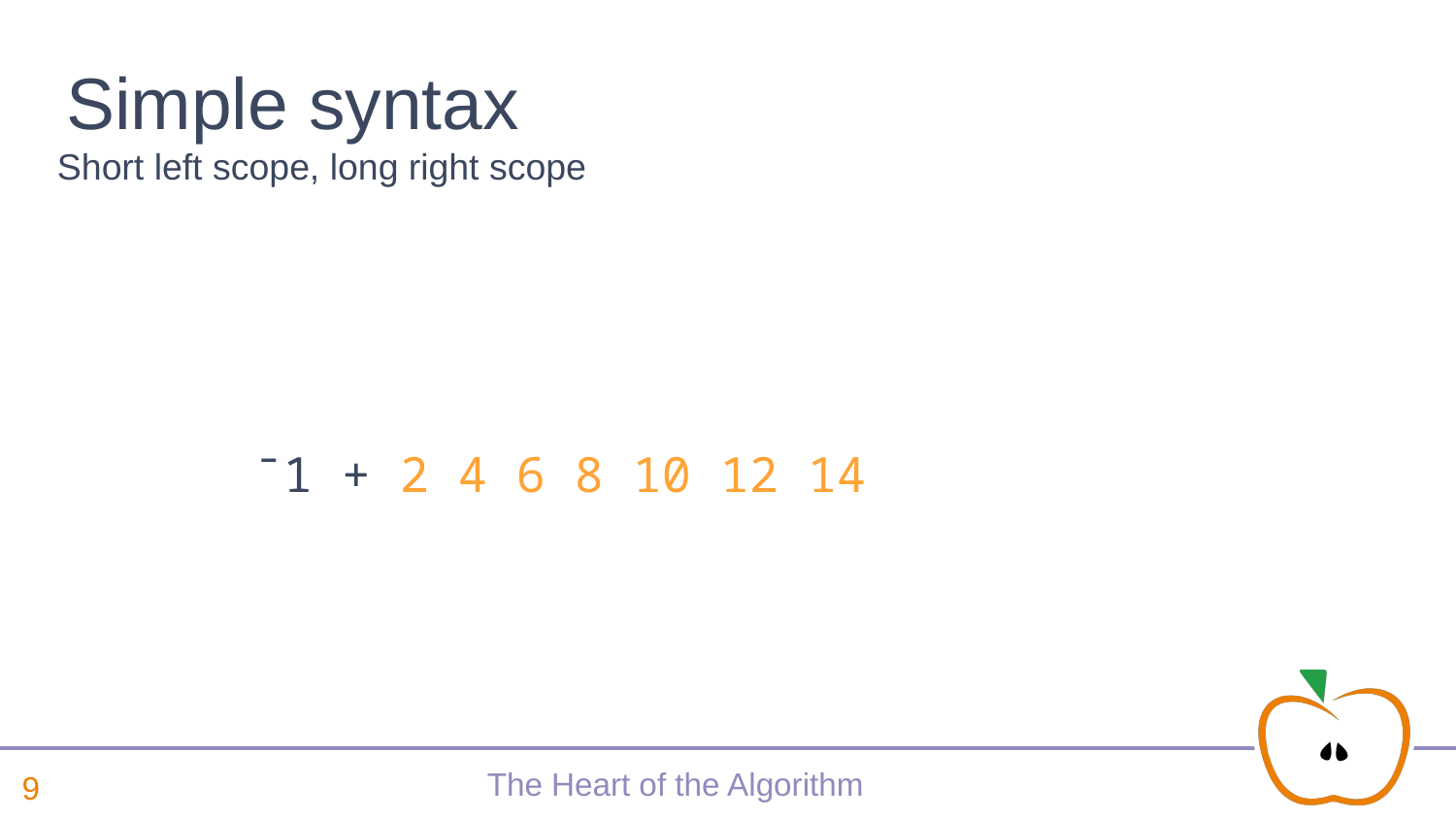

# Simple syntax
Short left scope, long right scope

      ¯1 + 2 4 6 8 10 12 14